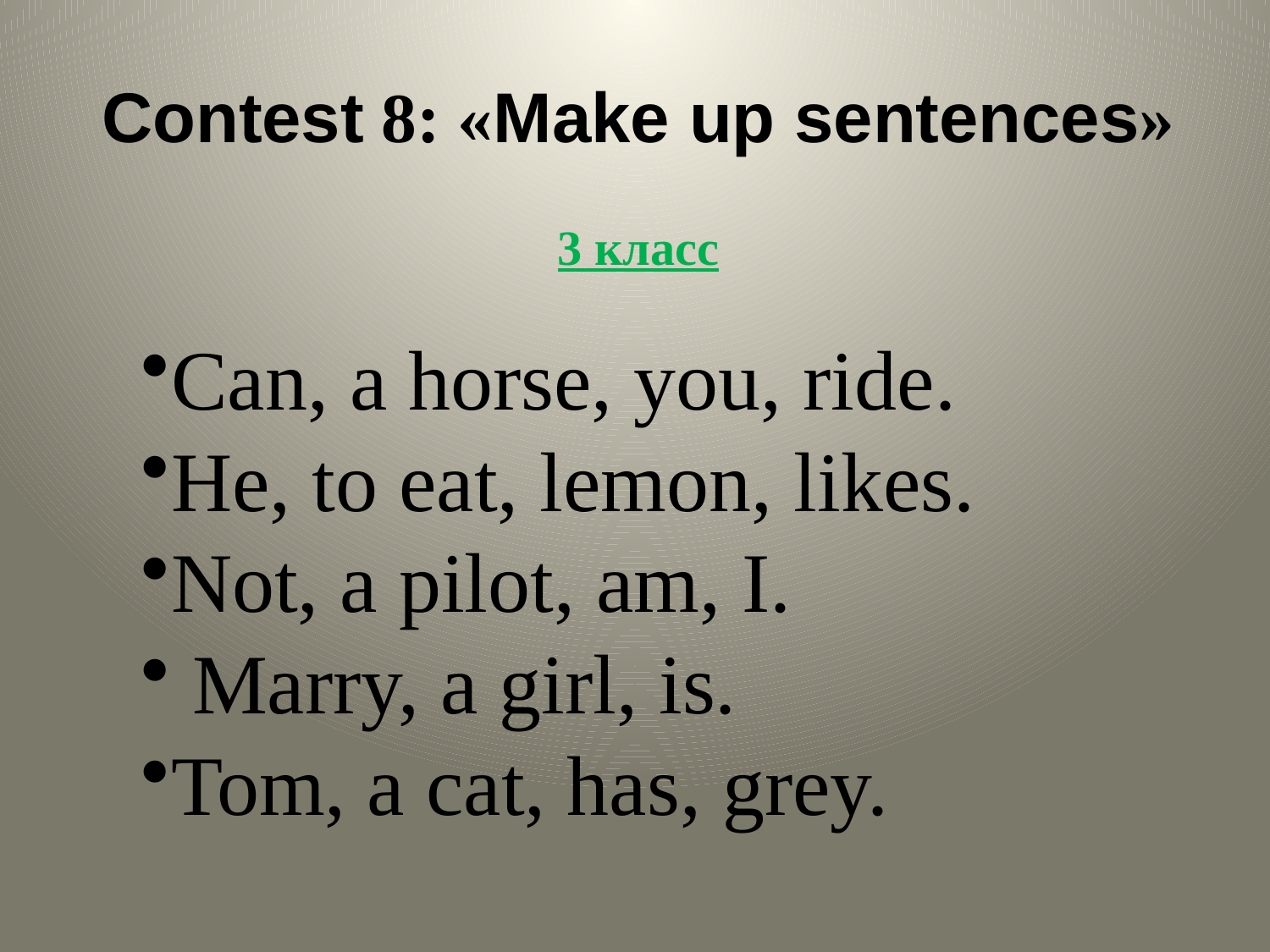

Contest 8: «Make up sentences»

3 класс

Can, a horse, you, ride.
He, to eat, lemon, likes.
Not, a pilot, am, I.
 Marry, a girl, is.
Tom, a cat, has, grey.